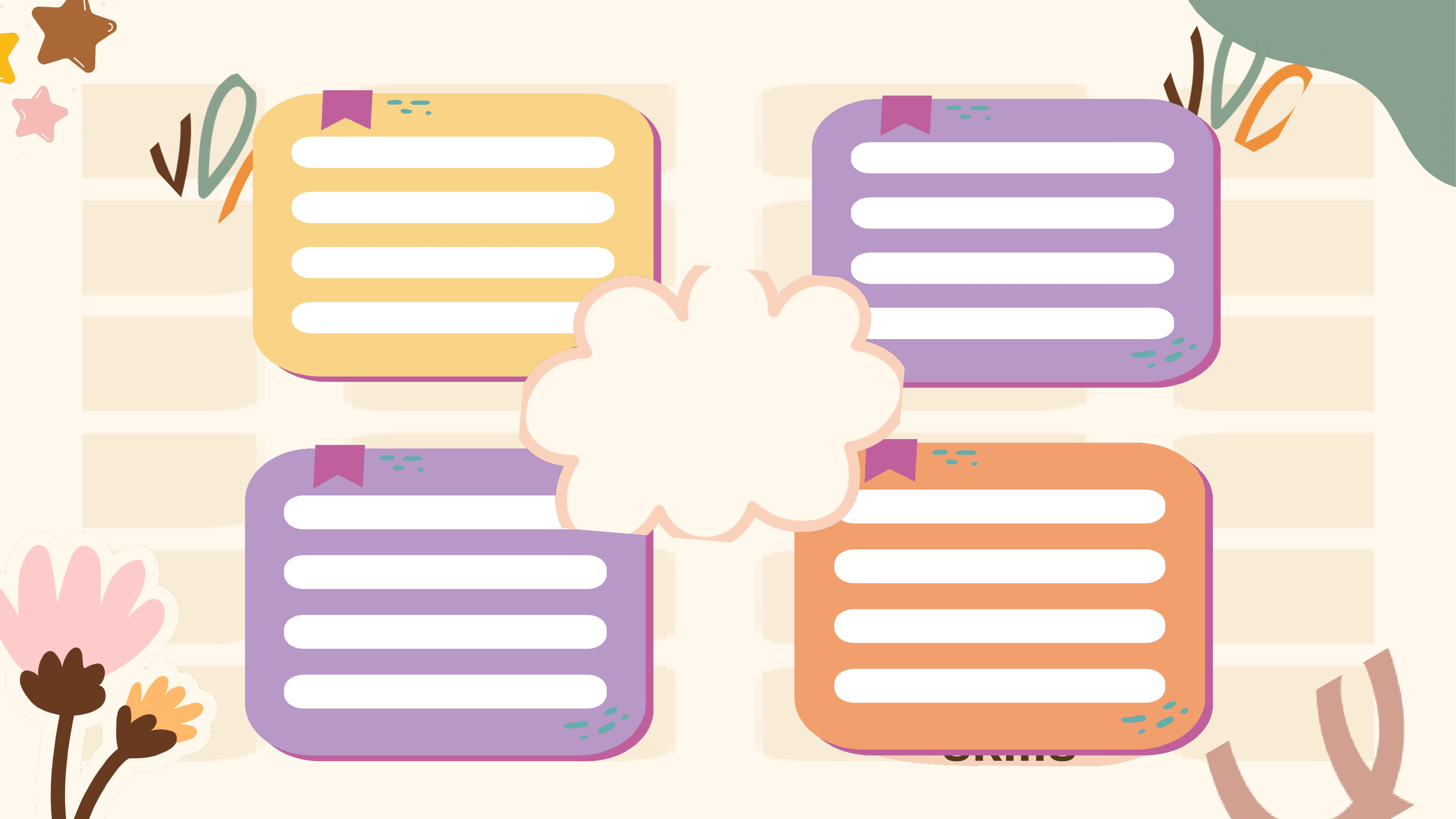

a mental exercise
Increased IQ

better problem-solving skills
improve memory